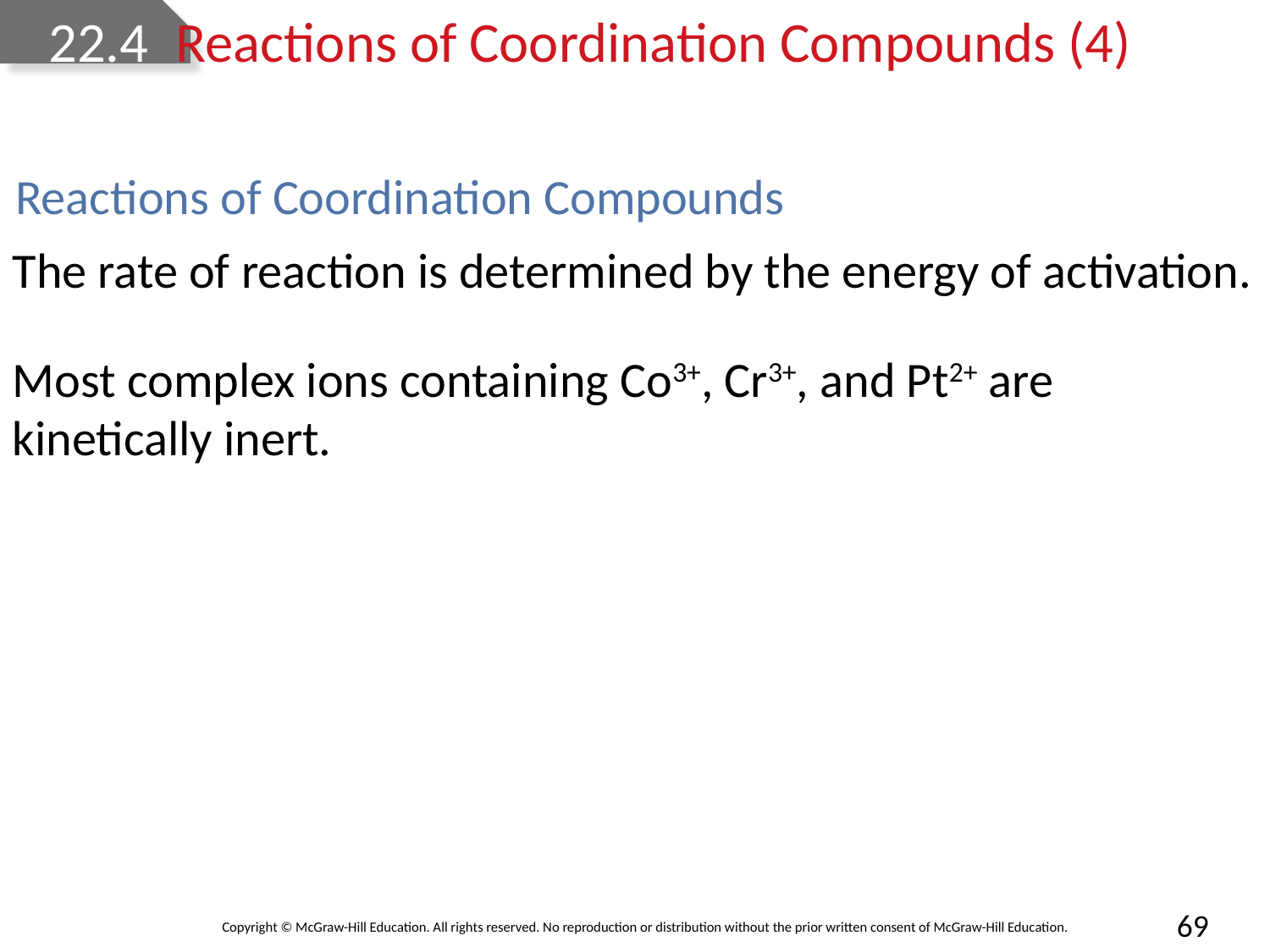

# 22.4	Reactions of Coordination Compounds (4)
Reactions of Coordination Compounds
The rate of reaction is determined by the energy of activation.
Most complex ions containing Co3+, Cr3+, and Pt2+ are kinetically inert.